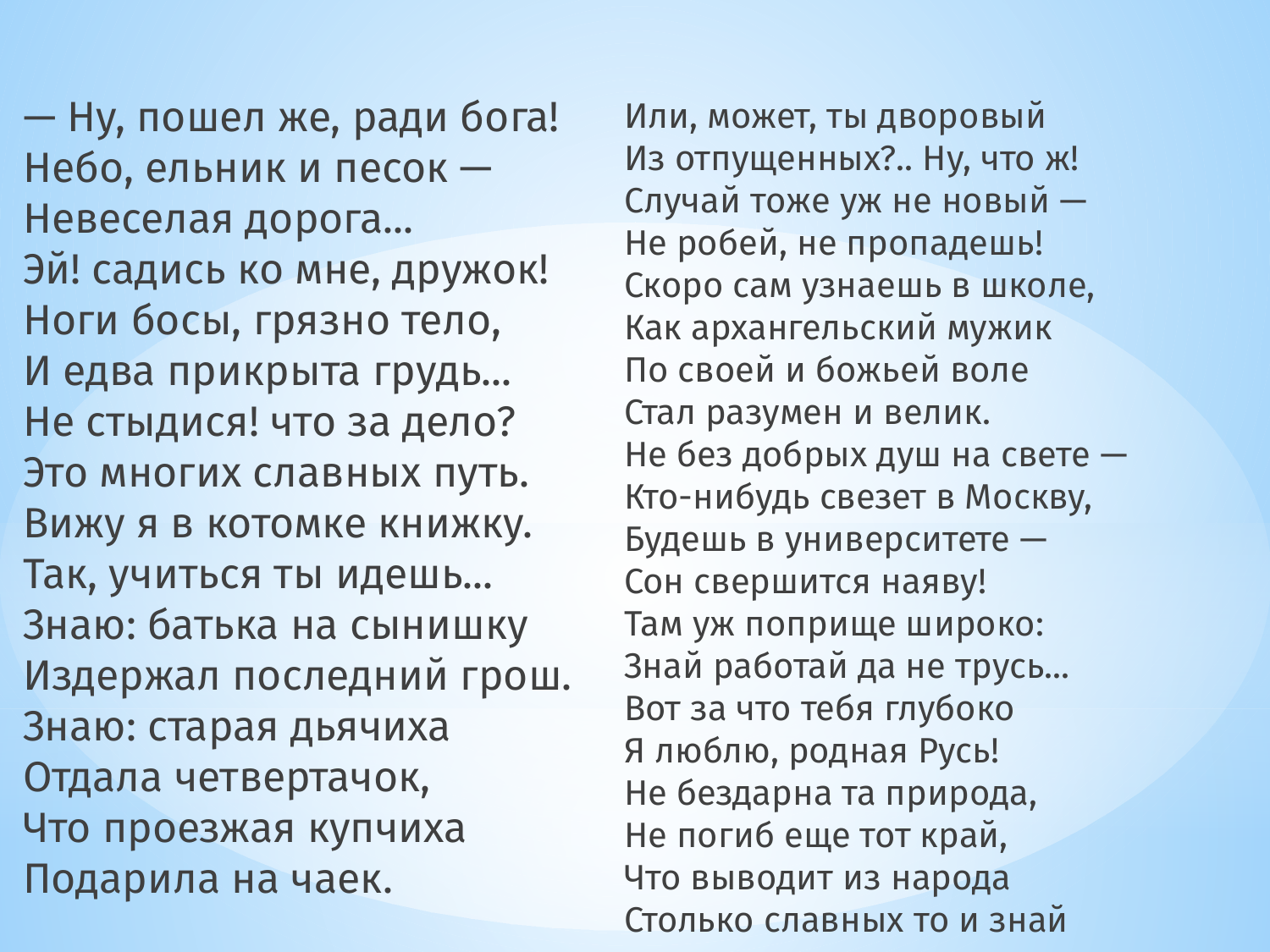

— Ну, пошел же, ради бога!
Небо, ельник и песок —
Невеселая дорога...
Эй! садись ко мне, дружок!
Ноги босы, грязно тело,
И едва прикрыта грудь...
Не стыдися! что за дело?
Это многих славных путь.
Вижу я в котомке книжку.
Так, учиться ты идешь...
Знаю: батька на сынишку
Издержал последний грош.
Знаю: старая дьячиха
Отдала четвертачок,
Что проезжая купчиха
Подарила на чаек.
Или, может, ты дворовый
Из отпущенных?.. Ну, что ж!
Случай тоже уж не новый —
Не робей, не пропадешь!
Скоро сам узнаешь в школе,
Как архангельский мужик
По своей и божьей воле
Стал разумен и велик.
Не без добрых душ на свете —
Кто-нибудь свезет в Москву,
Будешь в университете —
Сон свершится наяву!
Там уж поприще широко:
Знай работай да не трусь...
Вот за что тебя глубоко
Я люблю, родная Русь!
Не бездарна та природа,
Не погиб еще тот край,
Что выводит из народа
Столько славных то и знай